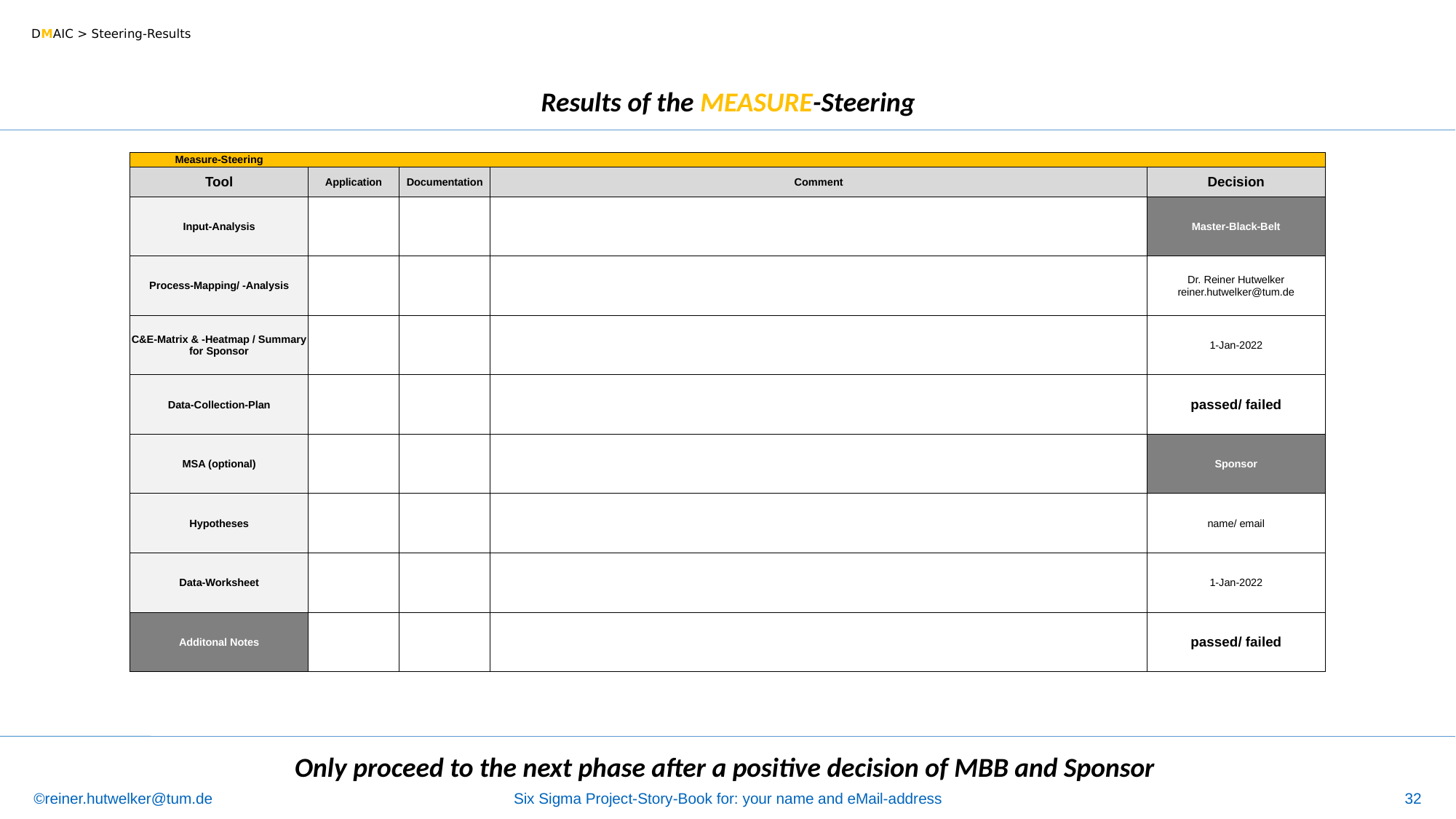

DMAIC > Steering-Results
# Results of the MEASURE-Steering
| Measure-Steering |  |  |  |  |
| --- | --- | --- | --- | --- |
| Tool | Application | Documentation | Comment | Decision |
| Input-Analysis | ok | ok | see checklist ref #: | Master-Black-Belt |
| Process-Mapping/ -Analysis | ok | ok | see checklist ref #: | Dr. Reiner Hutwelker reiner.hutwelker@tum.de |
| C&E-Matrix & -Heatmap / Summary for Sponsor | ok | ok | see checklist ref #: | 1-Jan-2022 |
| Data-Collection-Plan | ok | ok | see checklist ref #: | passed/ failed |
| MSA (optional) | ok | ok | see checklist ref #: | Sponsor |
| Hypotheses | ok | ok | see checklist ref #: | name/ email |
| Data-Worksheet | ok | ok | see checklist ref #: | 1-Jan-2022 |
| Additonal Notes |  |  | =$E$4 | passed/ failed |
Only proceed to the next phase after a positive decision of MBB and Sponsor